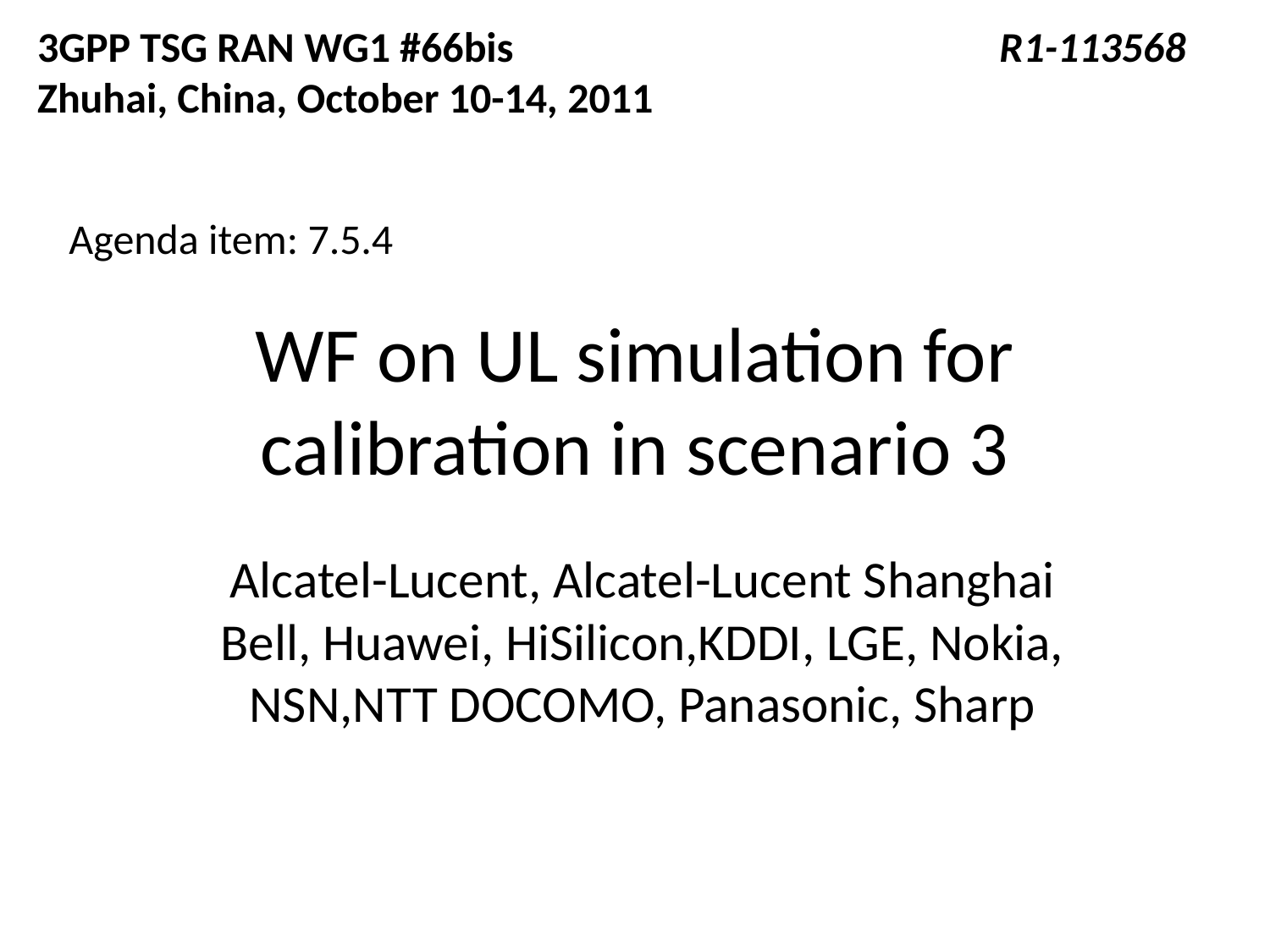

3GPP TSG RAN WG1 #66bis			                     R1-113568
Zhuhai, China, October 10-14, 2011
Agenda item: 7.5.4
# WF on UL simulation for calibration in scenario 3
Alcatel-Lucent, Alcatel-Lucent Shanghai Bell, Huawei, HiSilicon,KDDI, LGE, Nokia, NSN,NTT DOCOMO, Panasonic, Sharp